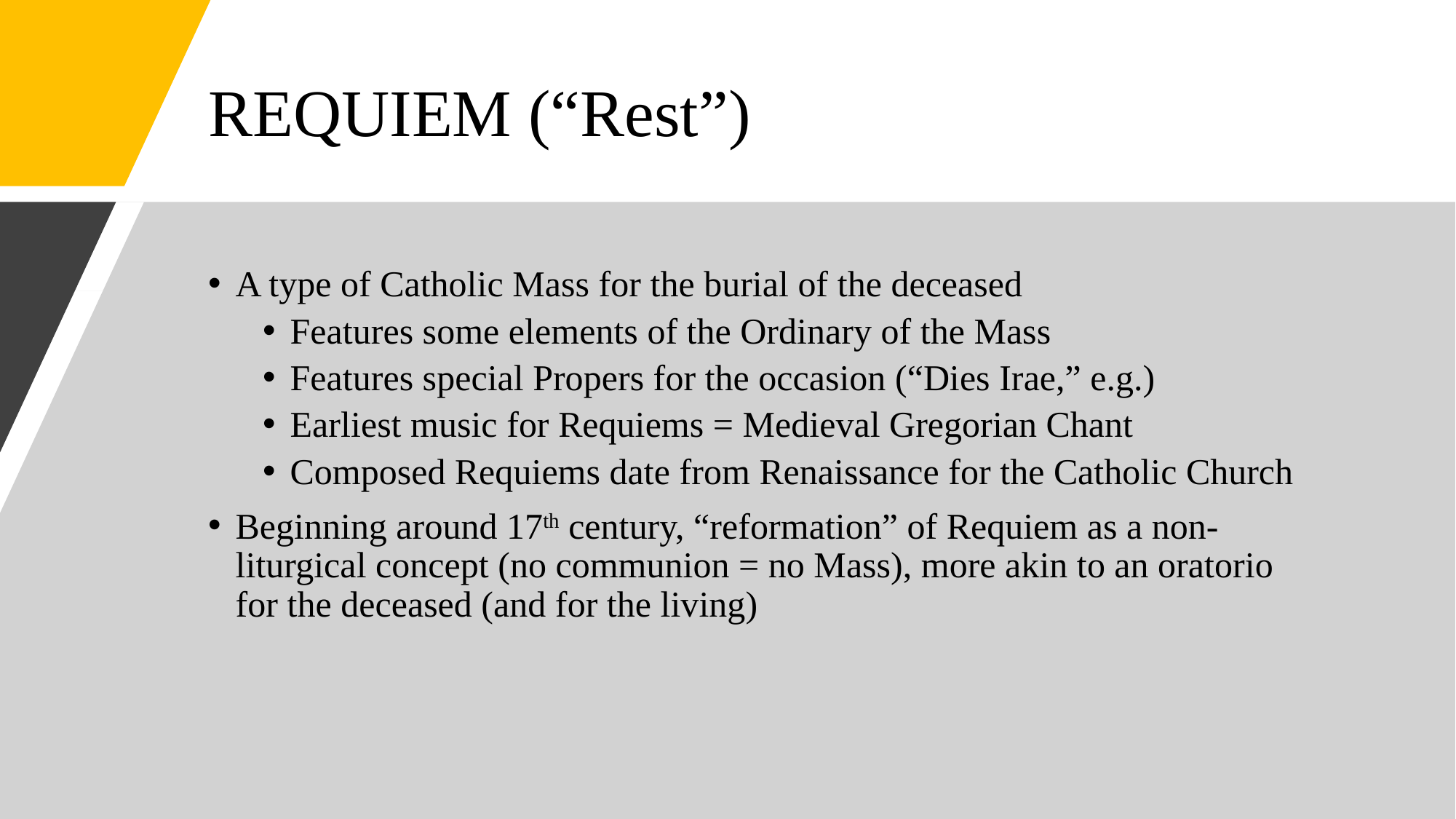

# REQUIEM (“Rest”)

A type of Catholic Mass for the burial of the deceased
Features some elements of the Ordinary of the Mass
Features special Propers for the occasion (“Dies Irae,” e.g.)
Earliest music for Requiems = Medieval Gregorian Chant
Composed Requiems date from Renaissance for the Catholic Church
Beginning around 17th century, “reformation” of Requiem as a non-liturgical concept (no communion = no Mass), more akin to an oratorio for the deceased (and for the living)